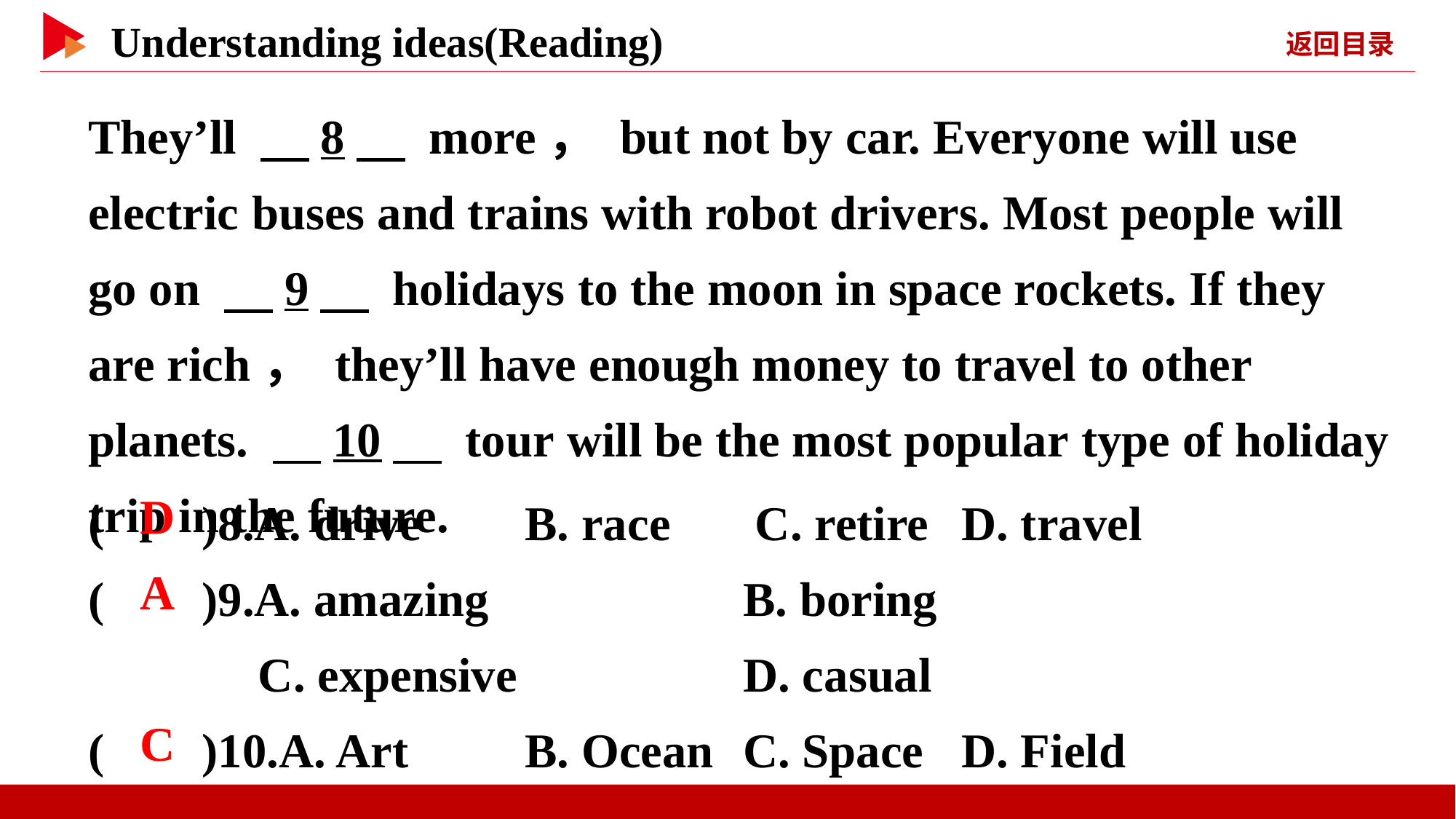

They’ll 　8　 more， but not by car. Everyone will use electric buses and trains with robot drivers. Most people will go on 　9　 holidays to the moon in space rockets. If they are rich， they’ll have enough money to travel to other planets. 　10　 tour will be the most popular type of holiday trip in the future.
(        )8.A. drive	B. race	 C. retire	D. travel
(        )9.A. amazing			B. boring
	     C. expensive			D. casual
(        )10.A. Art		B. Ocean	C. Space	D. Field
   D
   A
   C